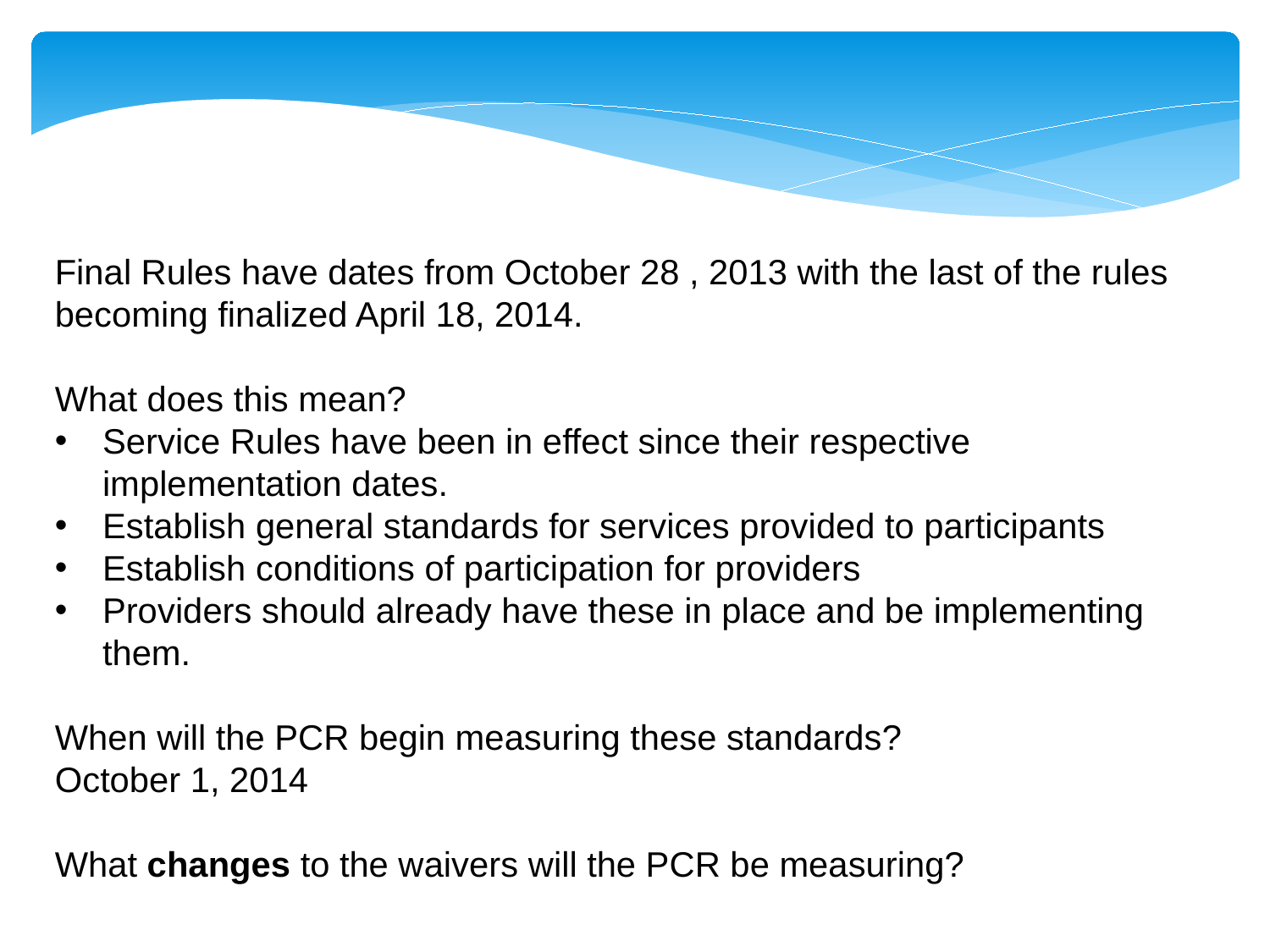

Final Rules have dates from October 28 , 2013 with the last of the rules becoming finalized April 18, 2014.

What does this mean?
Service Rules have been in effect since their respective implementation dates.
Establish general standards for services provided to participants
Establish conditions of participation for providers
Providers should already have these in place and be implementing them.

When will the PCR begin measuring these standards?
October 1, 2014

What changes to the waivers will the PCR be measuring?